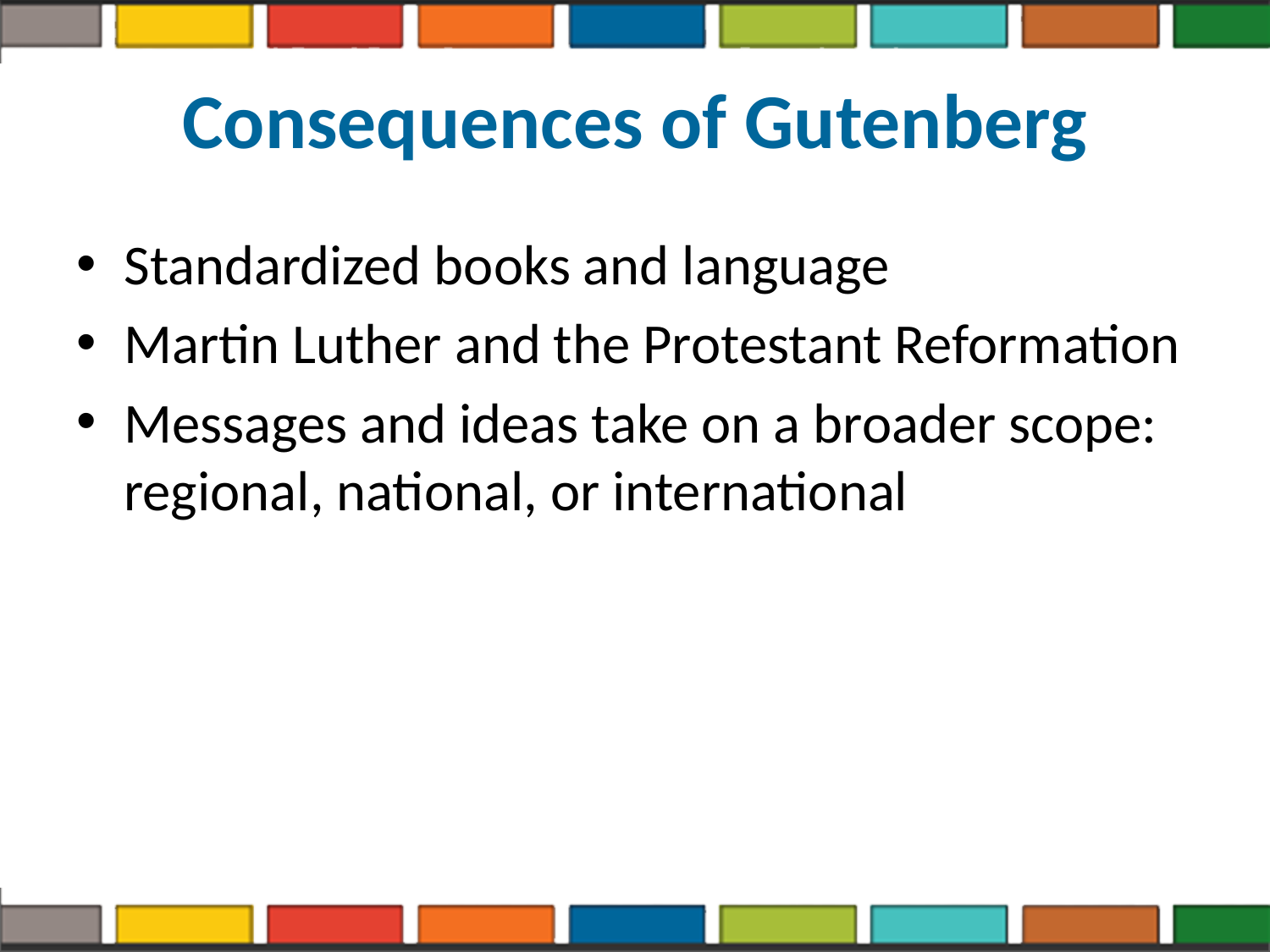

# Consequences of Gutenberg
Standardized books and language
Martin Luther and the Protestant Reformation
Messages and ideas take on a broader scope: regional, national, or international